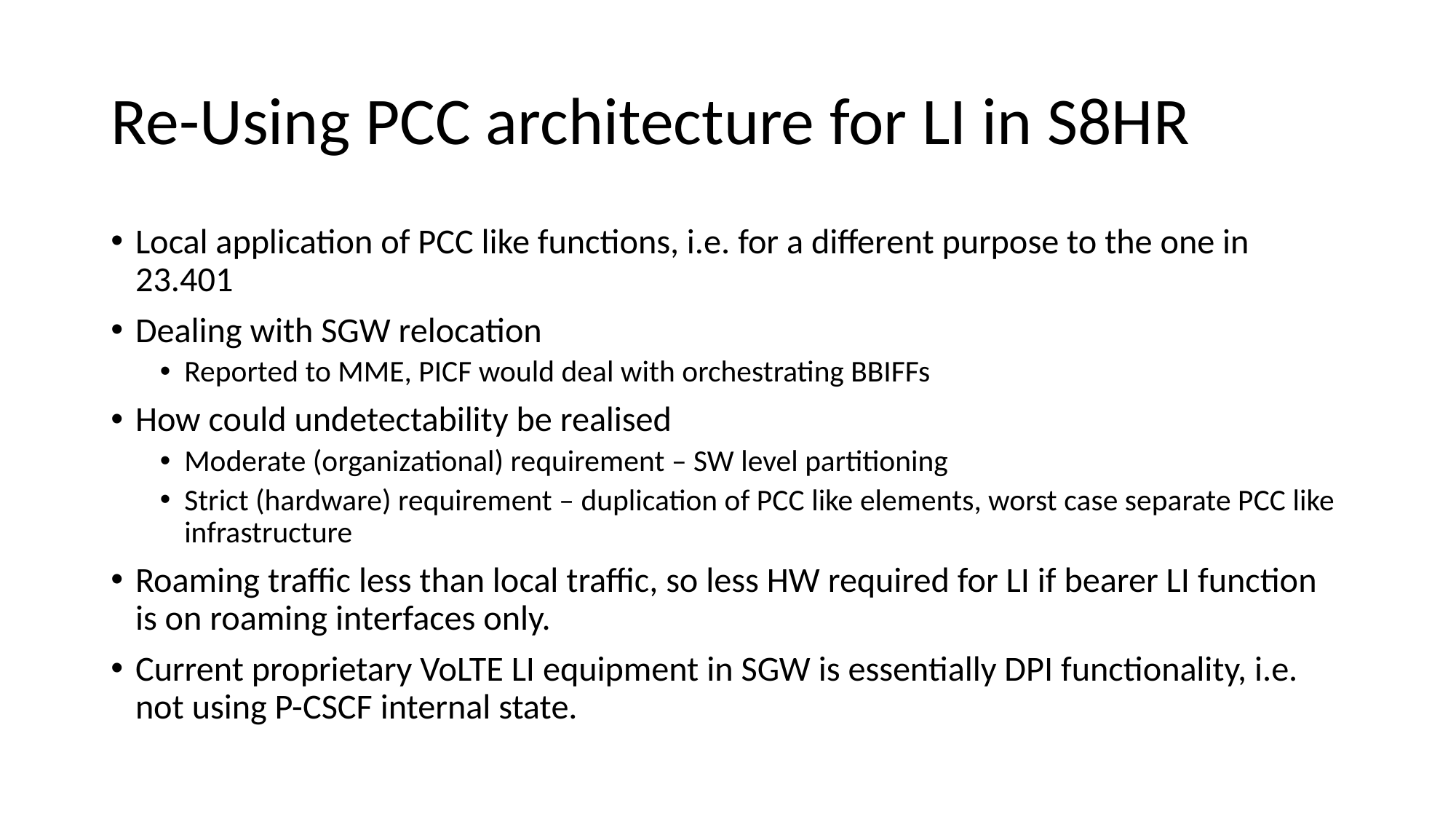

# Re-Using PCC architecture for LI in S8HR
Local application of PCC like functions, i.e. for a different purpose to the one in  23.401
Dealing with SGW relocation
Reported to MME, PICF would deal with orchestrating BBIFFs
How could undetectability be realised
Moderate (organizational) requirement – SW level partitioning
Strict (hardware) requirement – duplication of PCC like elements, worst case separate PCC like infrastructure
Roaming traffic less than local traffic, so less HW required for LI if bearer LI function is on roaming interfaces only.
Current proprietary VoLTE LI equipment in SGW is essentially DPI functionality, i.e. not using P-CSCF internal state.